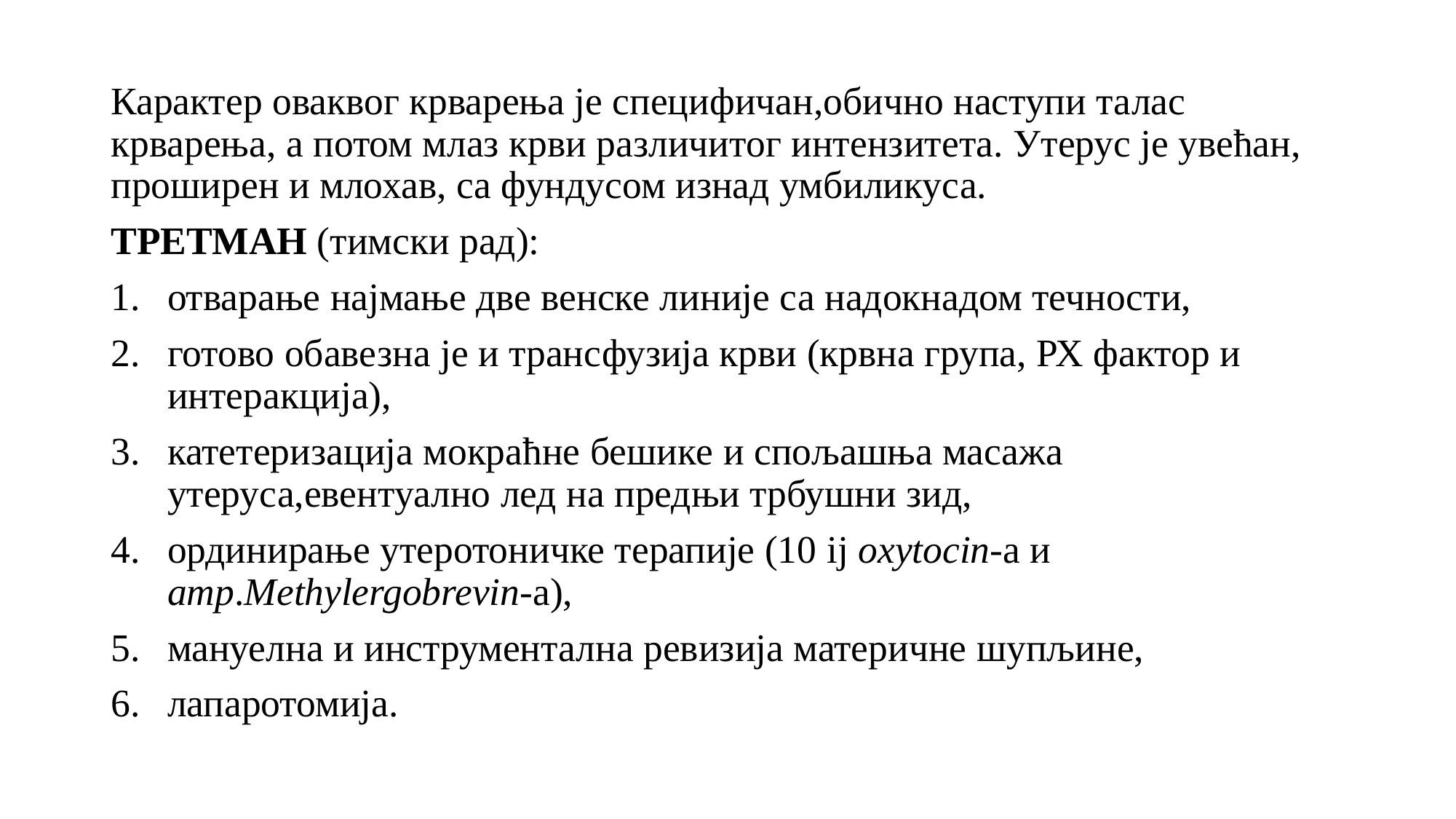

Карактер оваквог крварења је специфичан,обично наступи талас крварења, а потом млаз крви различитог интензитета. Утерус је увећан, проширен и млохав, са фундусом изнад умбиликуса.
ТРЕТМАН (тимски рад):
отварање најмање две венске линије са надокнадом течности,
готово обавезна је и трансфузија крви (крвна група, РХ фактор и интеракција),
катетеризација мокраћне бешике и спољашња масажа утеруса,евентуално лед на предњи трбушни зид,
ординирање утеротоничке терапије (10 ij oxytocin-a и  amp.Methylergobrevin-a),
мануелна и инструментална ревизија материчне шупљине,
лапаротомија.